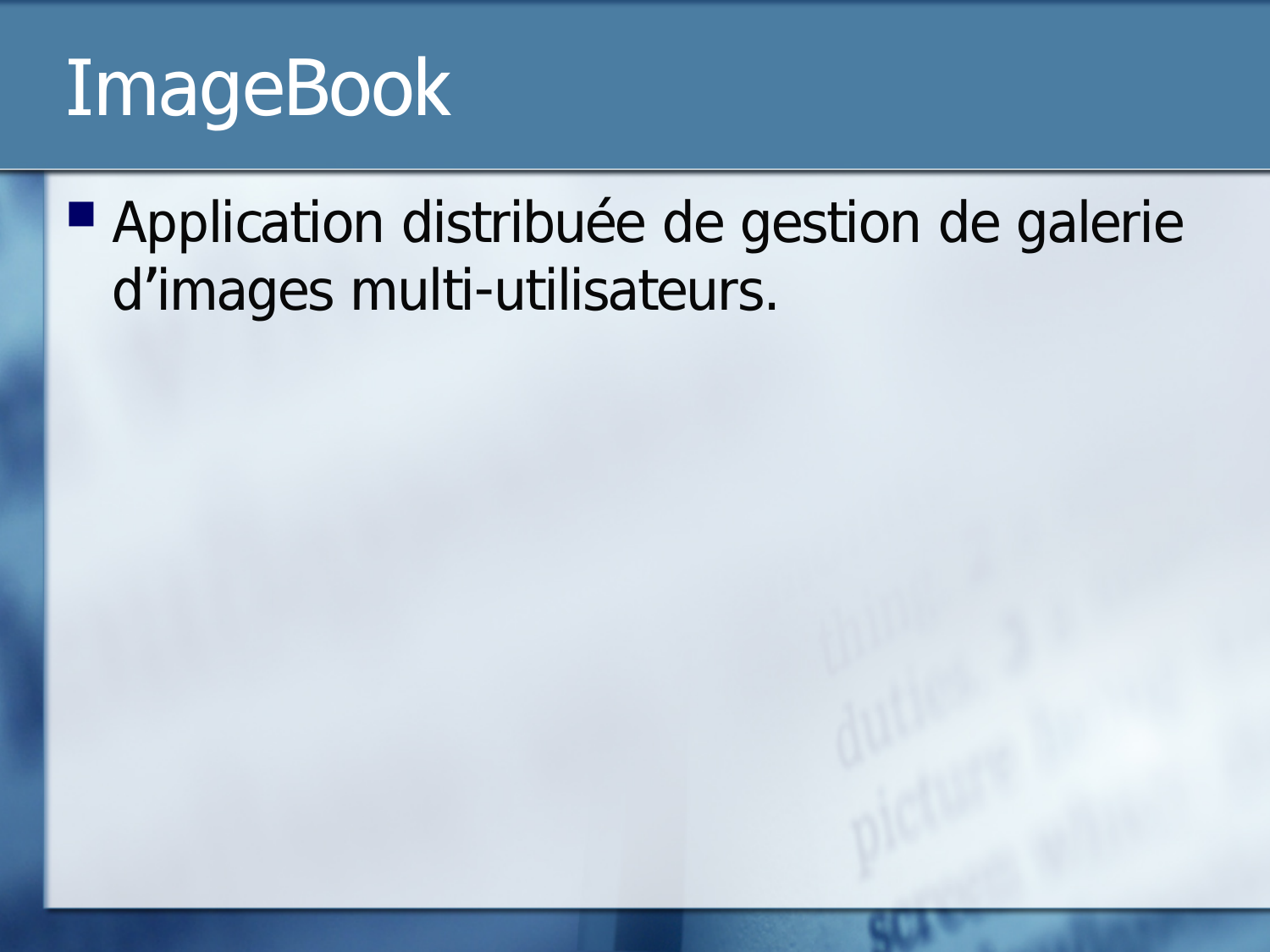

# ImageBook
Application distribuée de gestion de galerie d’images multi-utilisateurs.